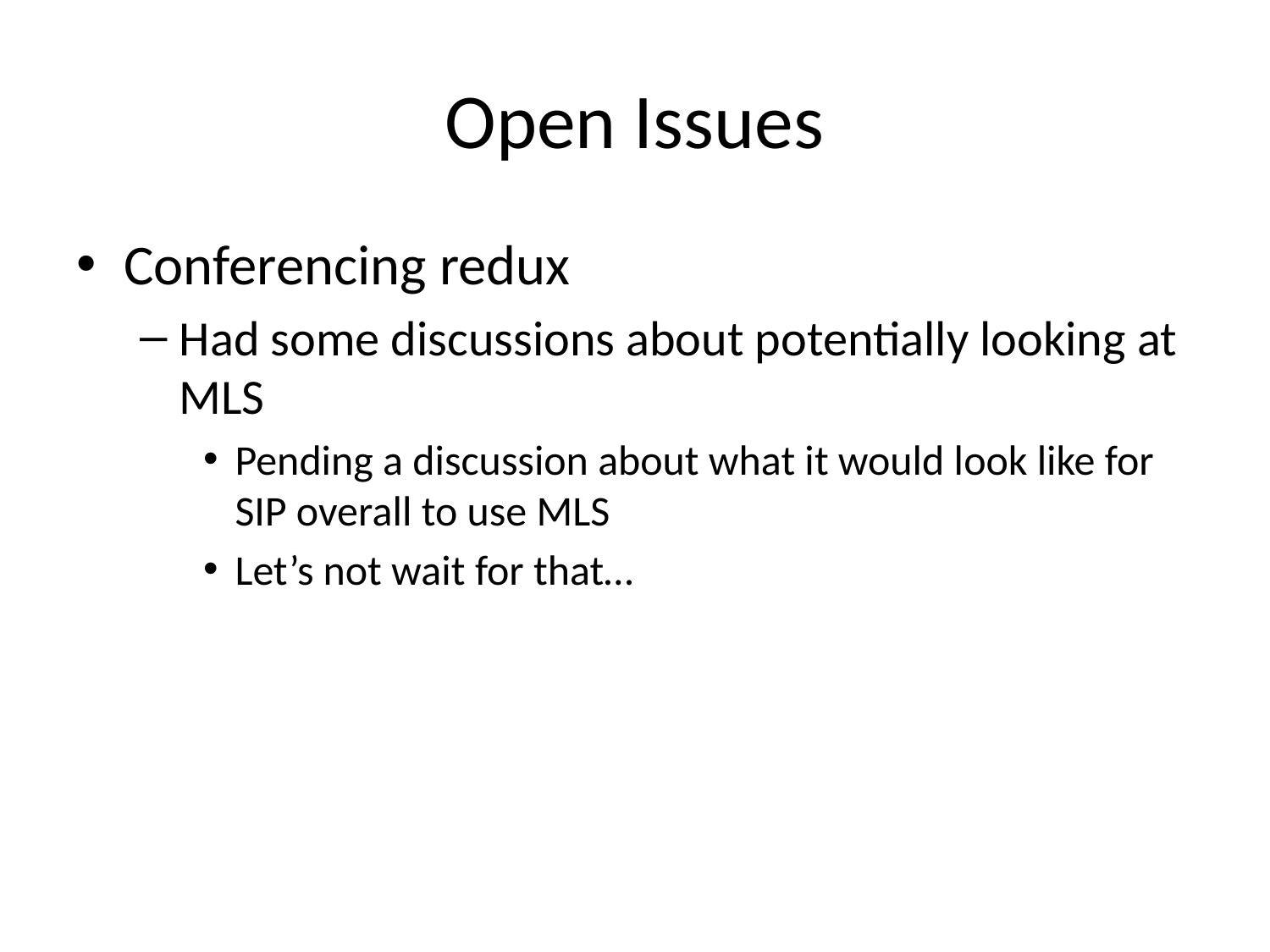

# Open Issues
Conferencing redux
Had some discussions about potentially looking at MLS
Pending a discussion about what it would look like for SIP overall to use MLS
Let’s not wait for that…